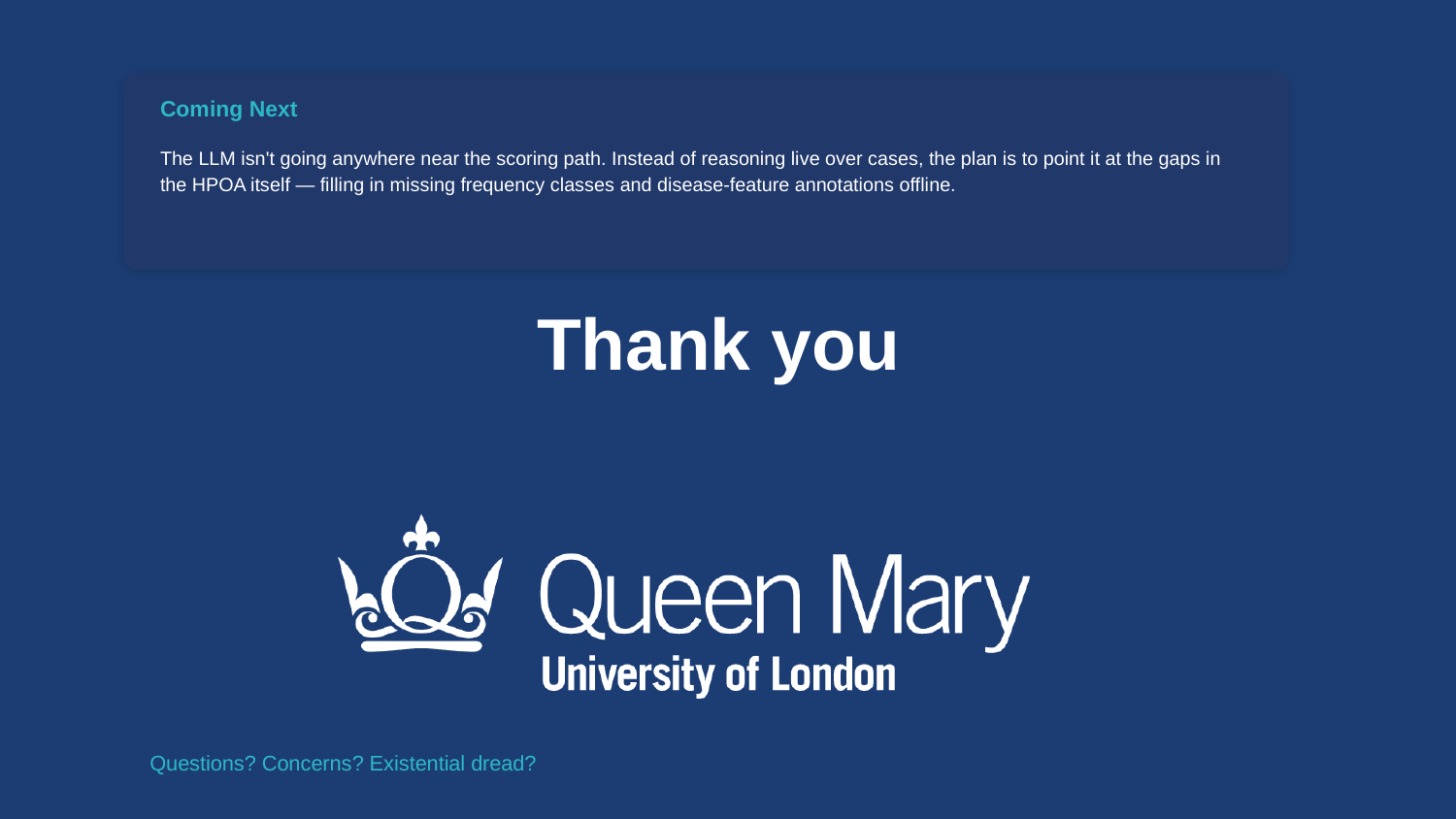

Coming Next
The LLM isn't going anywhere near the scoring path. Instead of reasoning live over cases, the plan is to point it at the gaps in the HPOA itself — filling in missing frequency classes and disease-feature annotations offline.
Questions? Concerns? Existential dread?